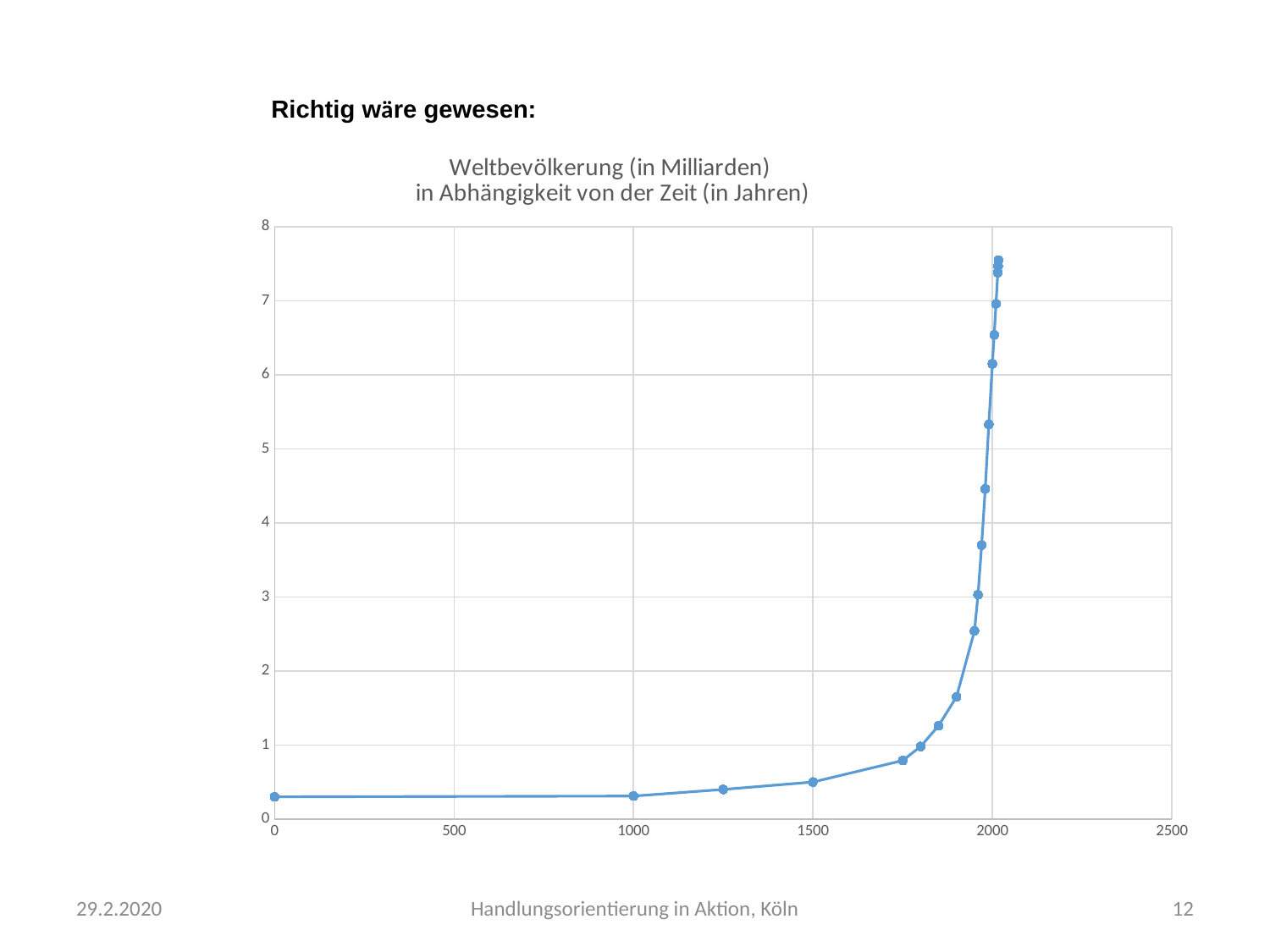

Richtig wäre gewesen:

### Chart: Weltbevölkerung (in Milliarden)
in Abhängigkeit von der Zeit (in Jahren)

| Category |  |
|---|---|

29.2.2020
Handlungsorientierung in Aktion, Köln
12